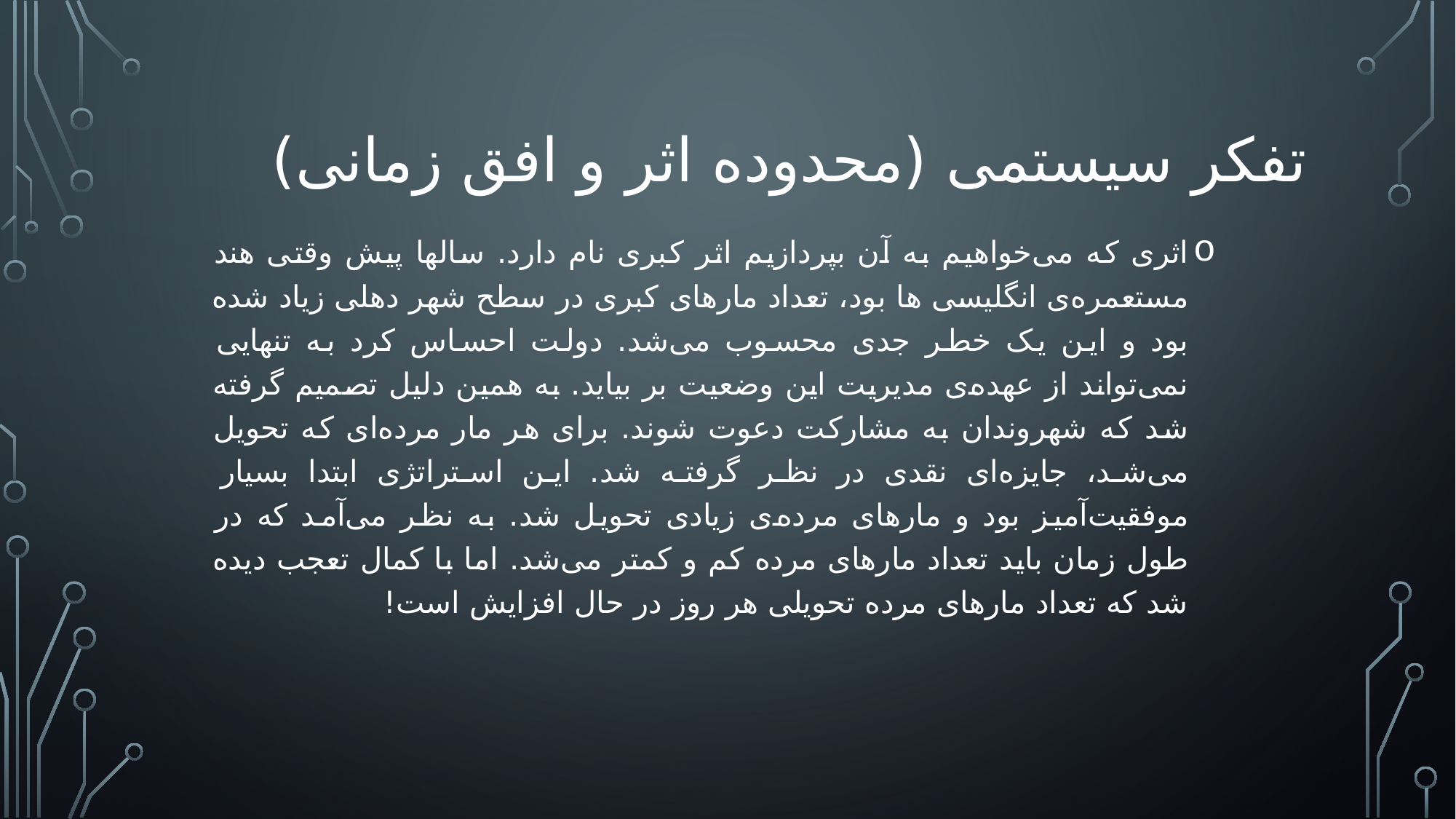

# تفکر سیستمی (محدوده اثر و افق زمانی)
اثری که می‌خواهیم به آن بپردازیم اثر کبری نام دارد. سالها پیش وقتی هند مستعمره‌ی انگلیسی ها بود، تعداد مارهای کبری در سطح شهر دهلی زیاد شده بود و این یک خطر جدی محسوب می‌شد. دولت احساس کرد به تنهایی نمی‌تواند از عهده‌ی مدیریت این وضعیت بر بیاید. به همین دلیل تصمیم گرفته شد که شهروندان به مشارکت دعوت شوند. برای هر مار مرده‌ای که تحویل می‌شد، جایزه‌ای نقدی در نظر گرفته شد. این استراتژی ابتدا بسیار موفقیت‌آمیز بود و مارهای مرده‌ی زیادی تحویل شد. به نظر می‌آمد که در طول زمان باید تعداد مارهای مرده کم و کمتر می‌شد. اما با کمال تعجب دیده شد که تعداد مارهای مرده تحویلی هر روز در حال افزایش است!